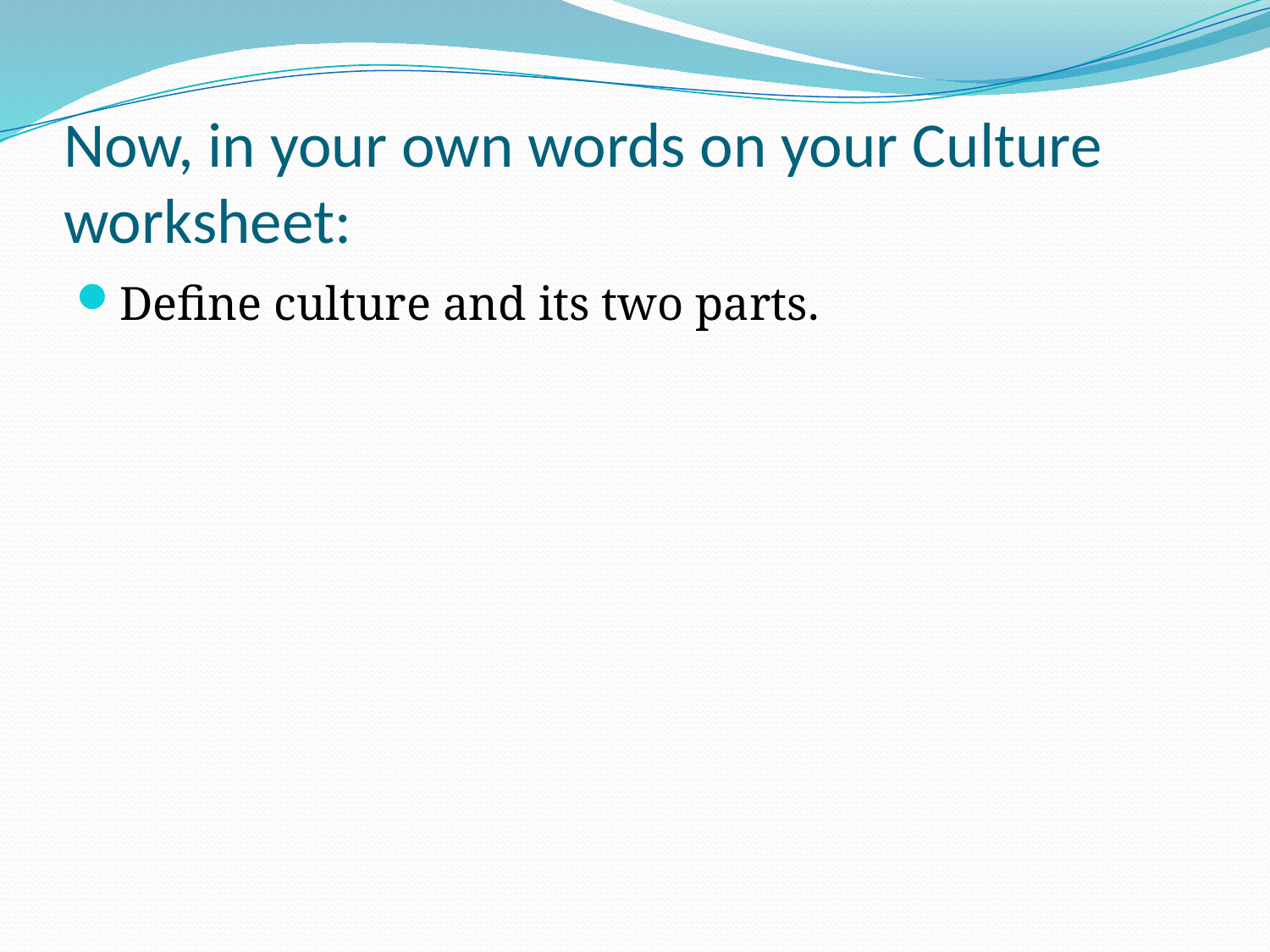

# Now, in your own words on your Culture worksheet:
Define culture and its two parts.